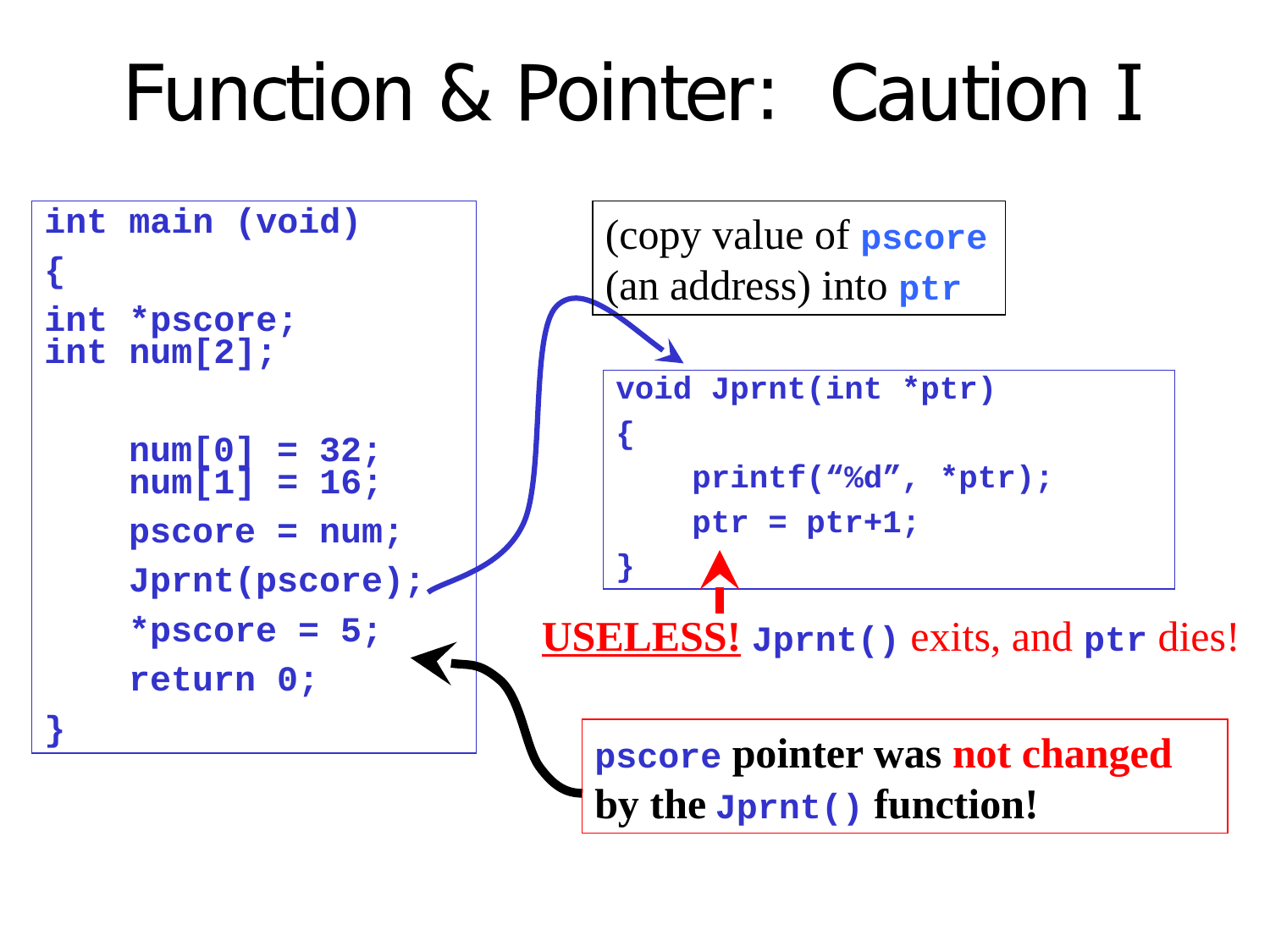

# Function & Pointer:  Caution I
int main (void)
{
int *pscore;
int num[2];

    num[0] = 32;
    num[1] = 16;
    pscore = num;
    Jprnt(pscore);
    *pscore = 5;
    return 0;
}
(copy value of pscore (an address) into ptr

void Jprnt(int *ptr)
{
    printf(“%d”, *ptr);
    ptr = ptr+1;
}

USELESS! Jprnt() exits, and ptr dies!

pscore pointer was not changed
by the Jprnt() function!